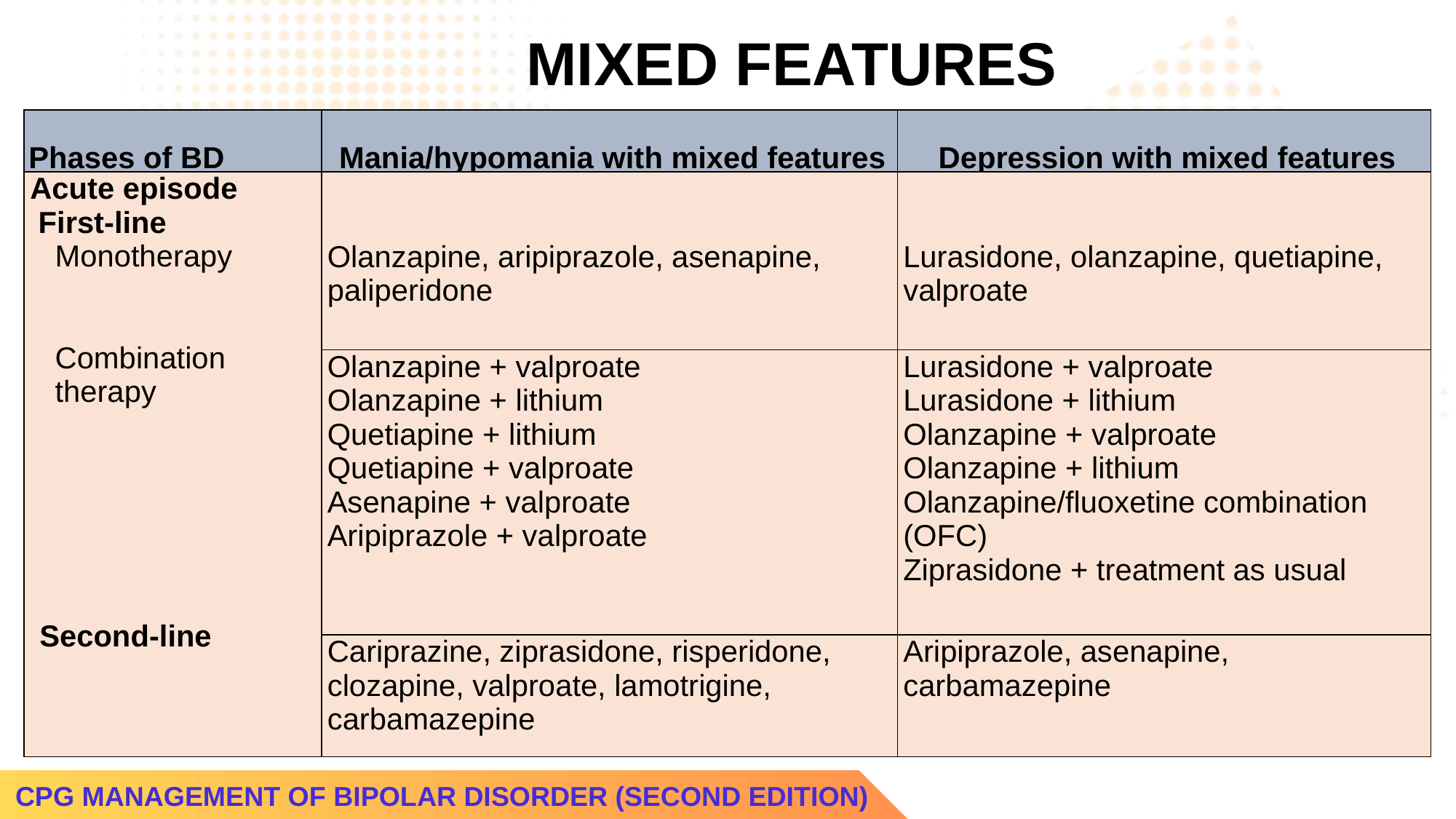

MIXED FEATURES

| Phases of BD | Mania/hypomania with mixed features | Depression with mixed features |
| --- | --- | --- |
| Acute episode First-line Monotherapy Combination therapy           Second-line | Olanzapine, aripiprazole, asenapine, paliperidone | Lurasidone, olanzapine, quetiapine, valproate |
|  | Olanzapine + valproate Olanzapine + lithium Quetiapine + lithium Quetiapine + valproate Asenapine + valproate Aripiprazole + valproate | Lurasidone + valproate Lurasidone + lithium Olanzapine + valproate Olanzapine + lithium Olanzapine/fluoxetine combination (OFC) Ziprasidone + treatment as usual |
|  | Cariprazine, ziprasidone, risperidone, clozapine, valproate, lamotrigine, carbamazepine | Aripiprazole, asenapine, carbamazepine |

CPG MANAGEMENT OF BIPOLAR DISORDER (SECOND EDITION)